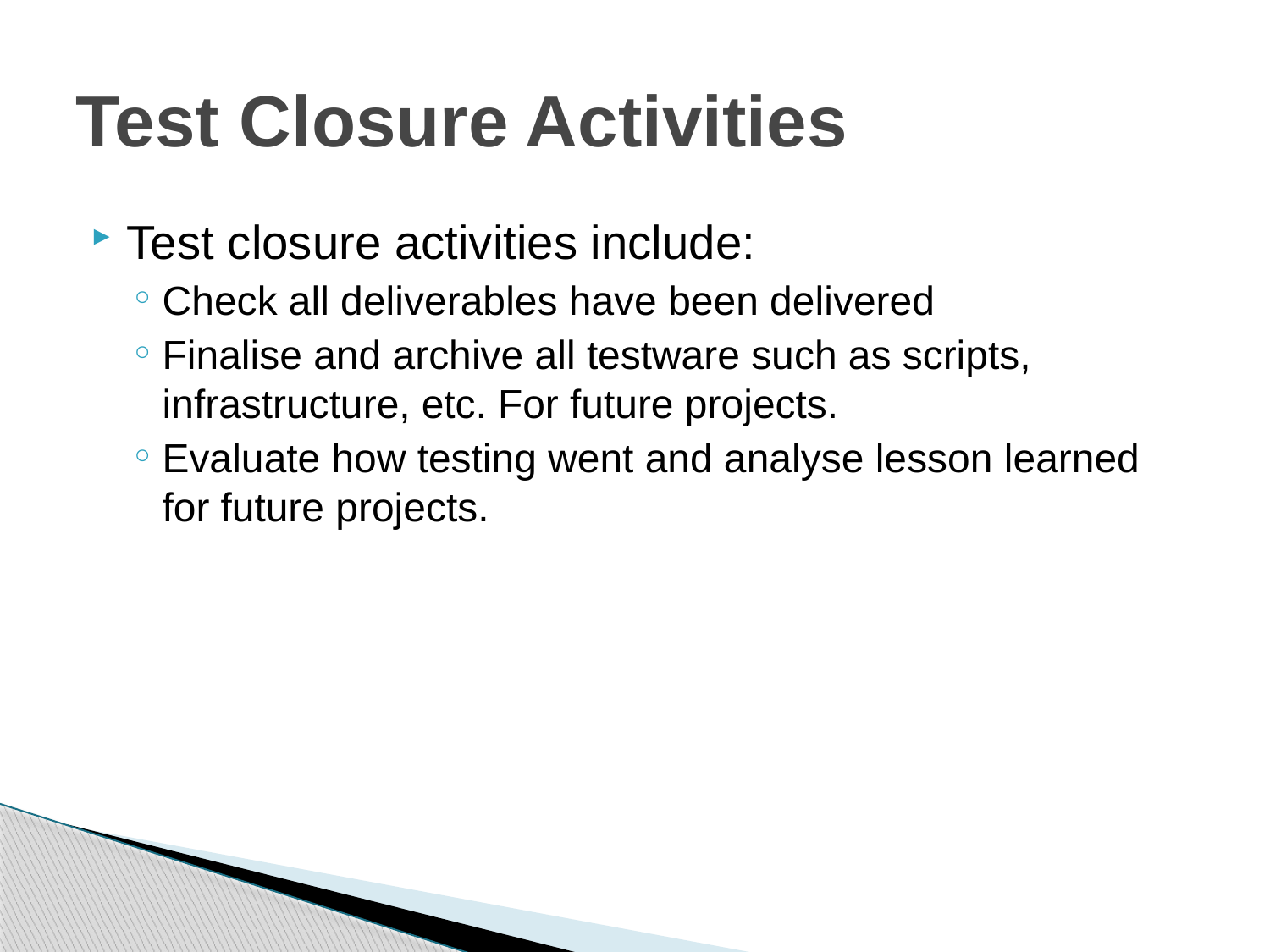

# Test Closure Activities
Test closure activities include:
Check all deliverables have been delivered
Finalise and archive all testware such as scripts, infrastructure, etc. For future projects.
Evaluate how testing went and analyse lesson learned for future projects.